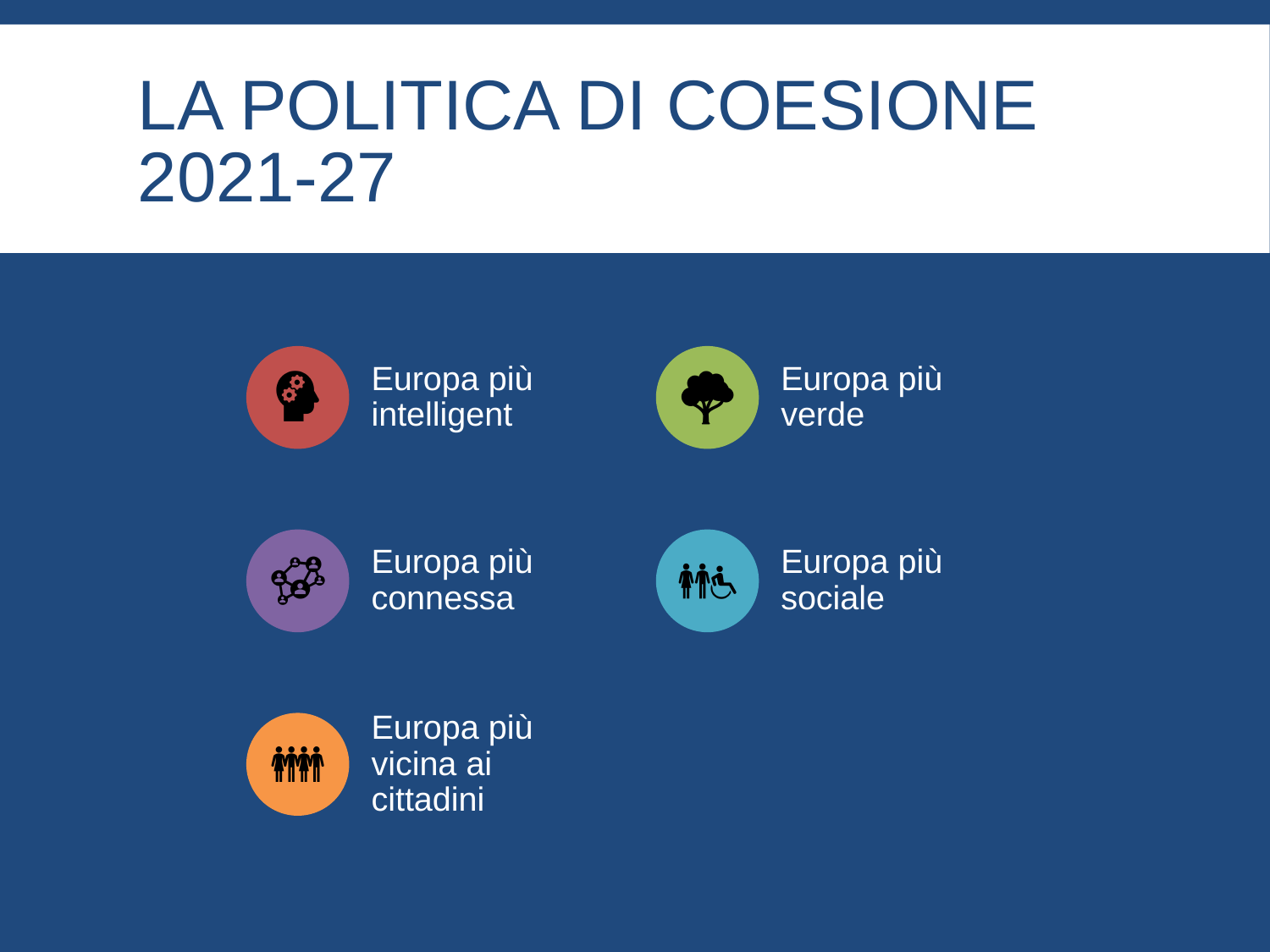

# La politica di coesione 2021-27
Europa più intelligent
Europa più verde
Europa più connessa
Europa più sociale
Europa più vicina ai cittadini